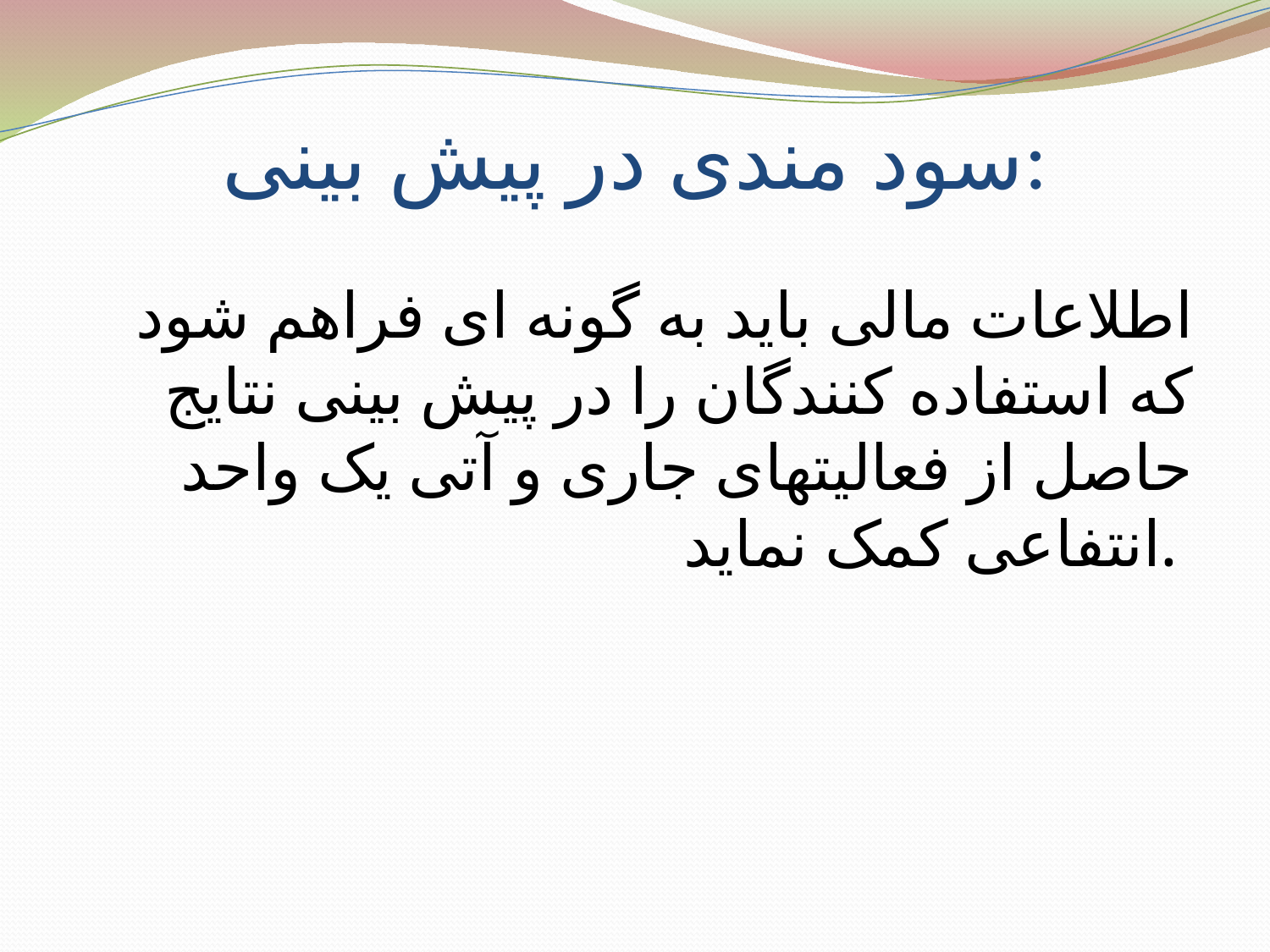

# سود مندی در پیش بینی:
اطلاعات مالی باید به گونه ای فراهم شود که استفاده کنندگان را در پیش بینی نتایج حاصل از فعالیتهای جاری و آتی یک واحد انتفاعی کمک نماید.